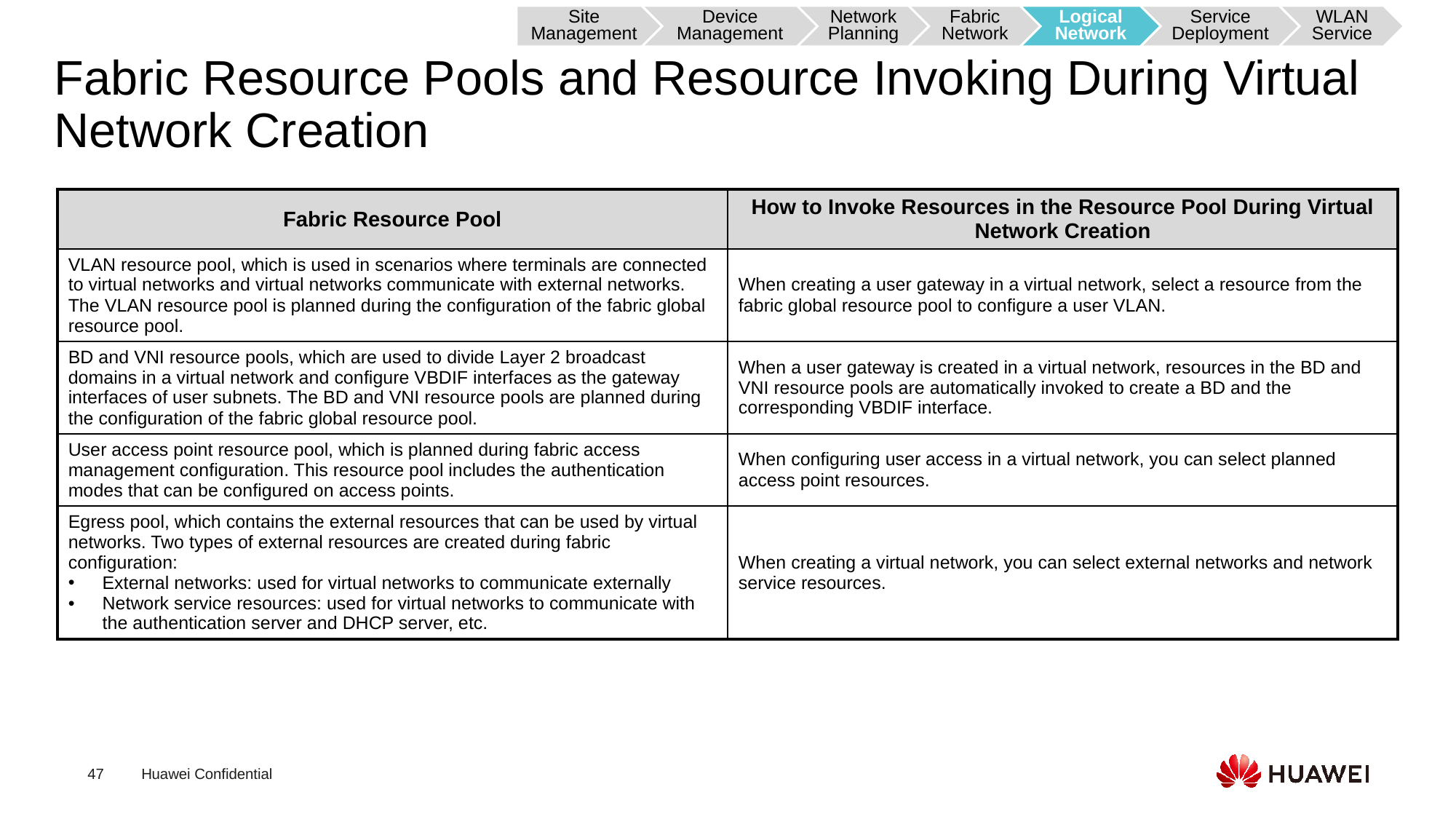

Site Management
Device Management
Network Planning
Fabric Network
Logical Network
Service Deployment
WLAN Service
# Fabric Resource Pools and Resource Invoking During Virtual Network Creation
| Fabric Resource Pool | How to Invoke Resources in the Resource Pool During Virtual Network Creation |
| --- | --- |
| VLAN resource pool, which is used in scenarios where terminals are connected to virtual networks and virtual networks communicate with external networks. The VLAN resource pool is planned during the configuration of the fabric global resource pool. | When creating a user gateway in a virtual network, select a resource from the fabric global resource pool to configure a user VLAN. |
| BD and VNI resource pools, which are used to divide Layer 2 broadcast domains in a virtual network and configure VBDIF interfaces as the gateway interfaces of user subnets. The BD and VNI resource pools are planned during the configuration of the fabric global resource pool. | When a user gateway is created in a virtual network, resources in the BD and VNI resource pools are automatically invoked to create a BD and the corresponding VBDIF interface. |
| User access point resource pool, which is planned during fabric access management configuration. This resource pool includes the authentication modes that can be configured on access points. | When configuring user access in a virtual network, you can select planned access point resources. |
| Egress pool, which contains the external resources that can be used by virtual networks. Two types of external resources are created during fabric configuration: External networks: used for virtual networks to communicate externally Network service resources: used for virtual networks to communicate with the authentication server and DHCP server, etc. | When creating a virtual network, you can select external networks and network service resources. |